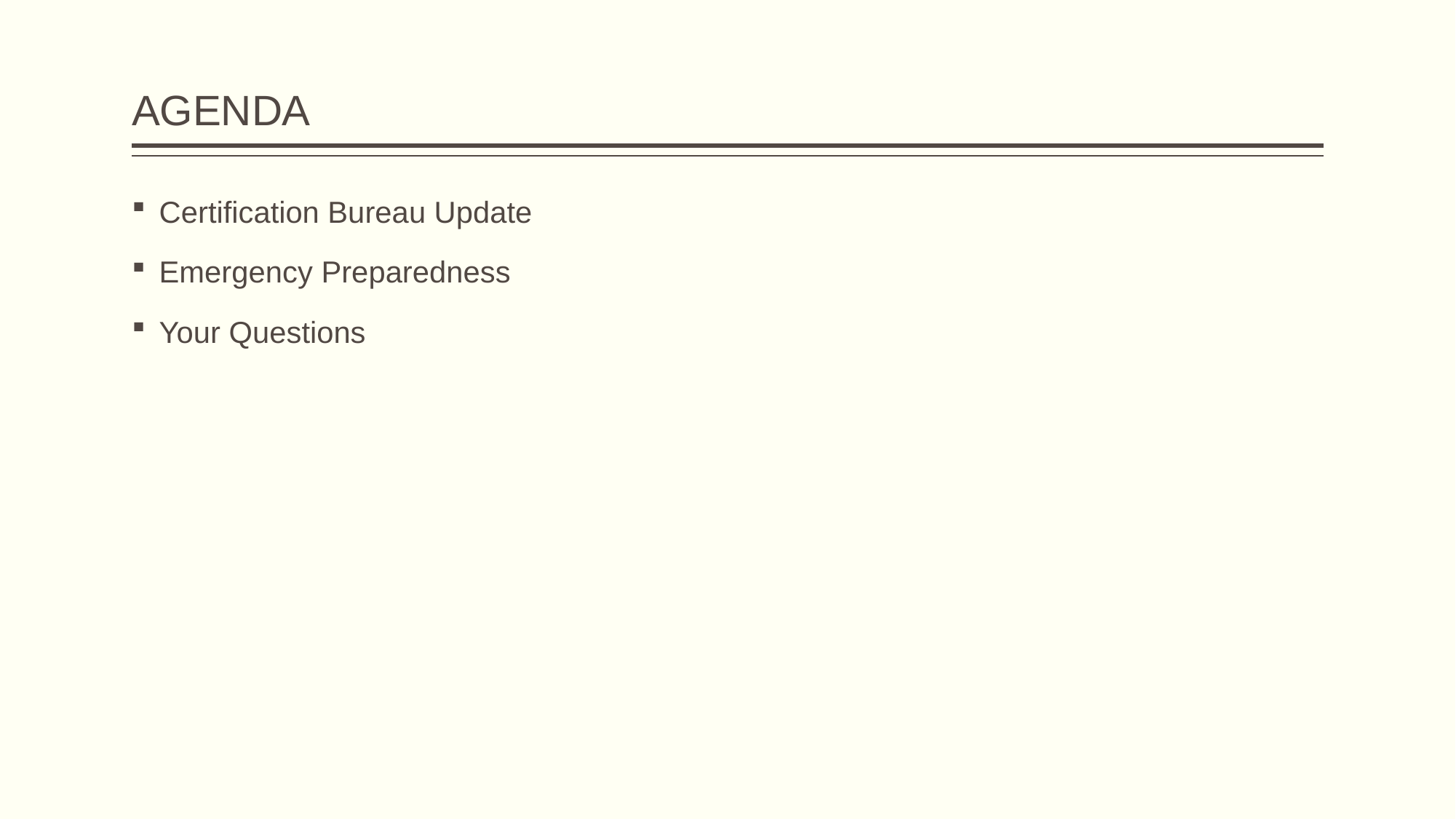

# AGENDA
Certification Bureau Update
Emergency Preparedness
Your Questions